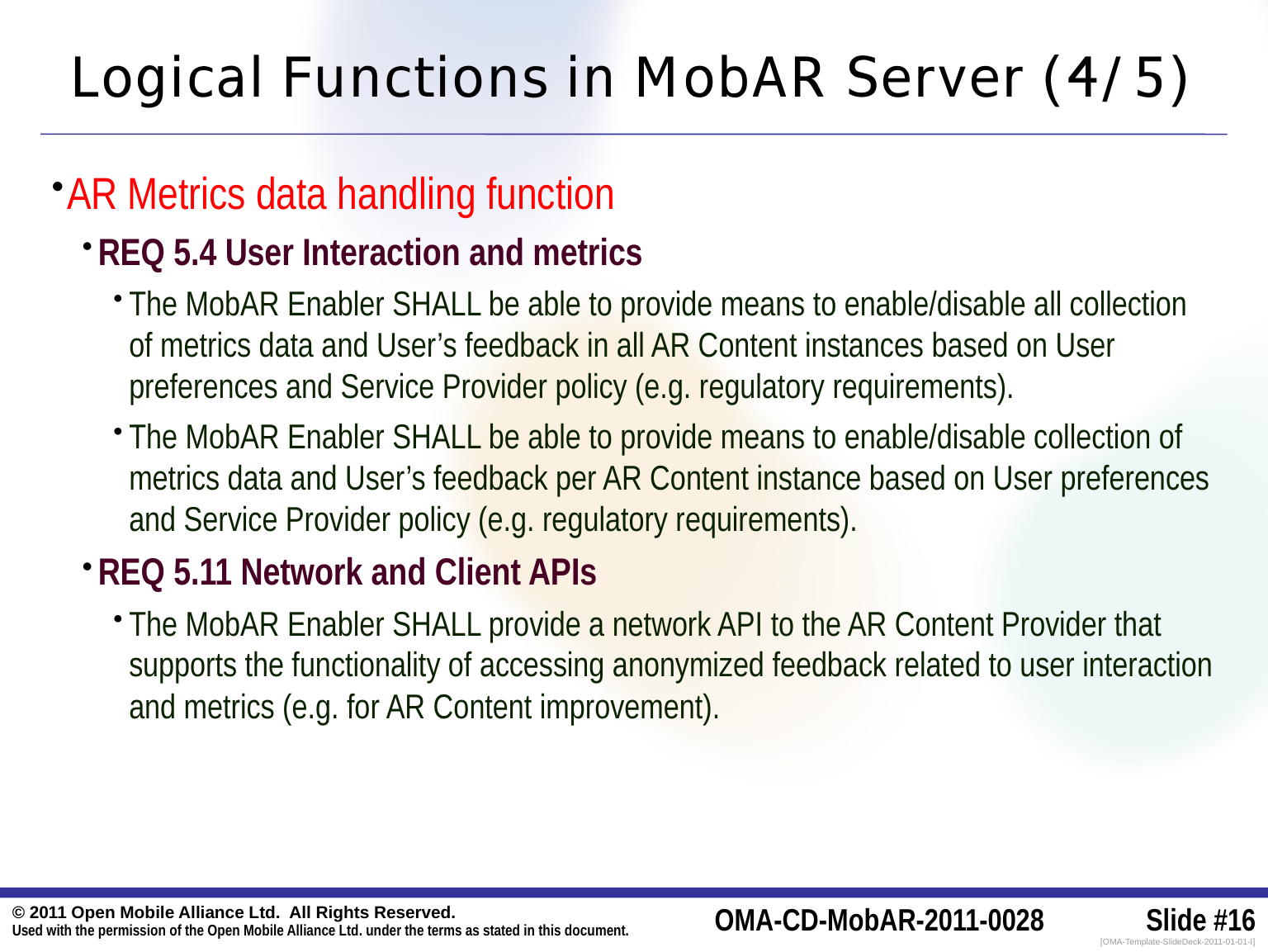

# Logical Functions in MobAR Server (4/5)
AR Metrics data handling function
REQ 5.4 User Interaction and metrics
The MobAR Enabler SHALL be able to provide means to enable/disable all collection of metrics data and User’s feedback in all AR Content instances based on User preferences and Service Provider policy (e.g. regulatory requirements).
The MobAR Enabler SHALL be able to provide means to enable/disable collection of metrics data and User’s feedback per AR Content instance based on User preferences and Service Provider policy (e.g. regulatory requirements).
REQ 5.11 Network and Client APIs
The MobAR Enabler SHALL provide a network API to the AR Content Provider that supports the functionality of accessing anonymized feedback related to user interaction and metrics (e.g. for AR Content improvement).